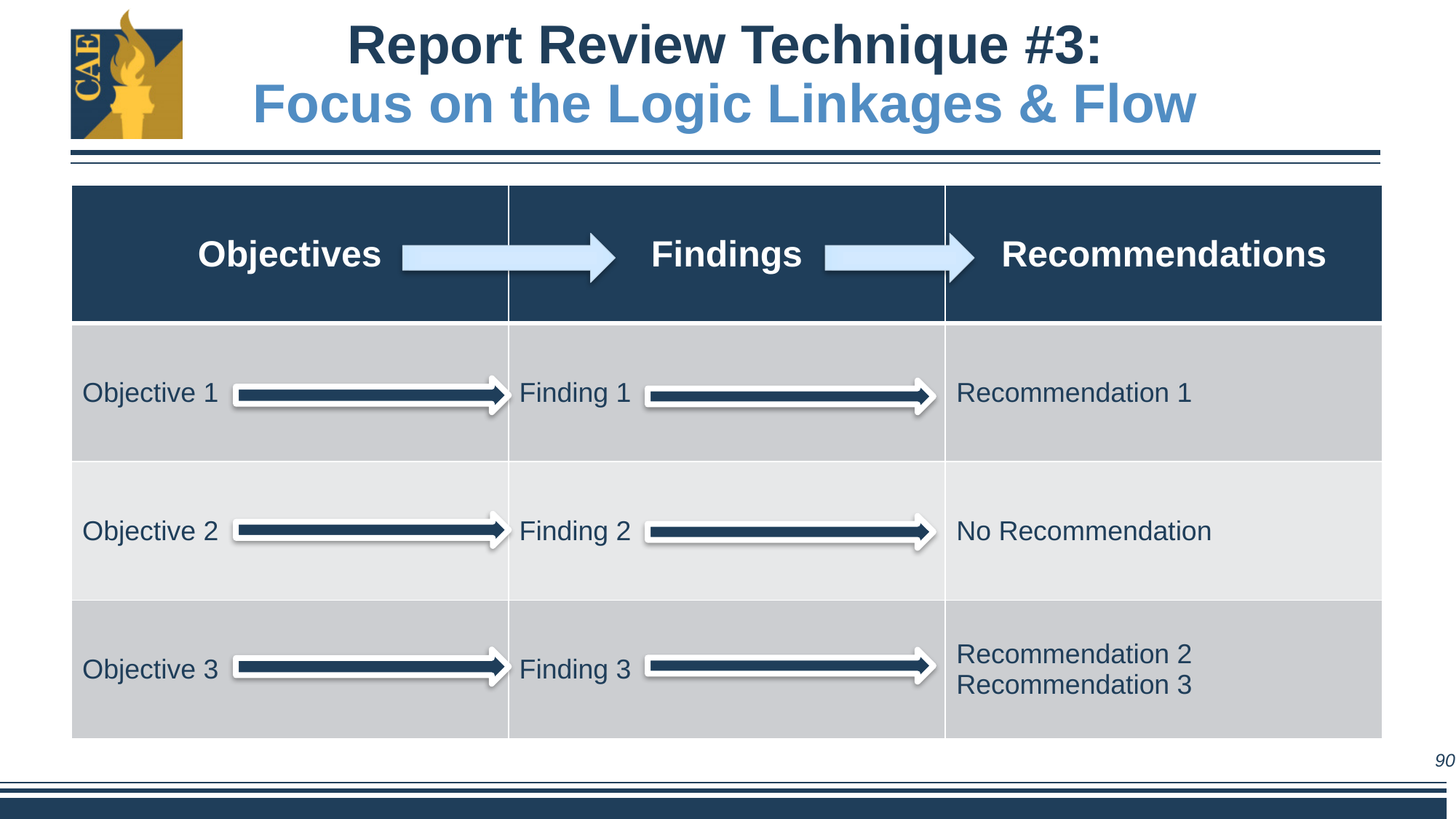

# Report Review Technique #3: Focus on the Logic Linkages & Flow
| Objectives | Findings | Recommendations |
| --- | --- | --- |
| Objective 1 | Finding 1 | Recommendation 1 |
| Objective 2 | Finding 2 | No Recommendation |
| Objective 3 | Finding 3 | Recommendation 2 Recommendation 3 |

90